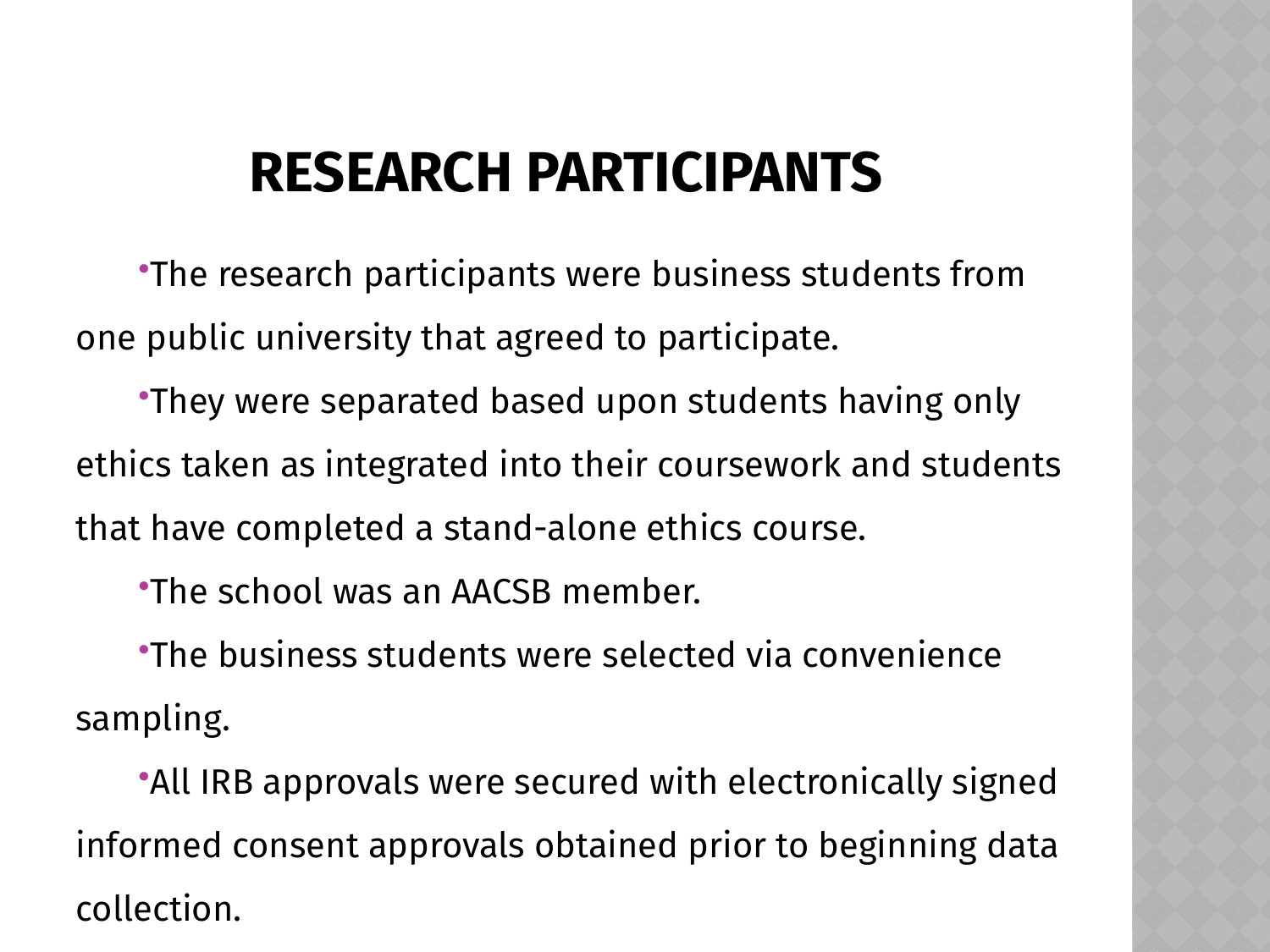

# Research Participants
The research participants were business students from one public university that agreed to participate.
They were separated based upon students having only ethics taken as integrated into their coursework and students that have completed a stand-alone ethics course.
The school was an AACSB member.
The business students were selected via convenience sampling.
All IRB approvals were secured with electronically signed informed consent approvals obtained prior to beginning data collection.